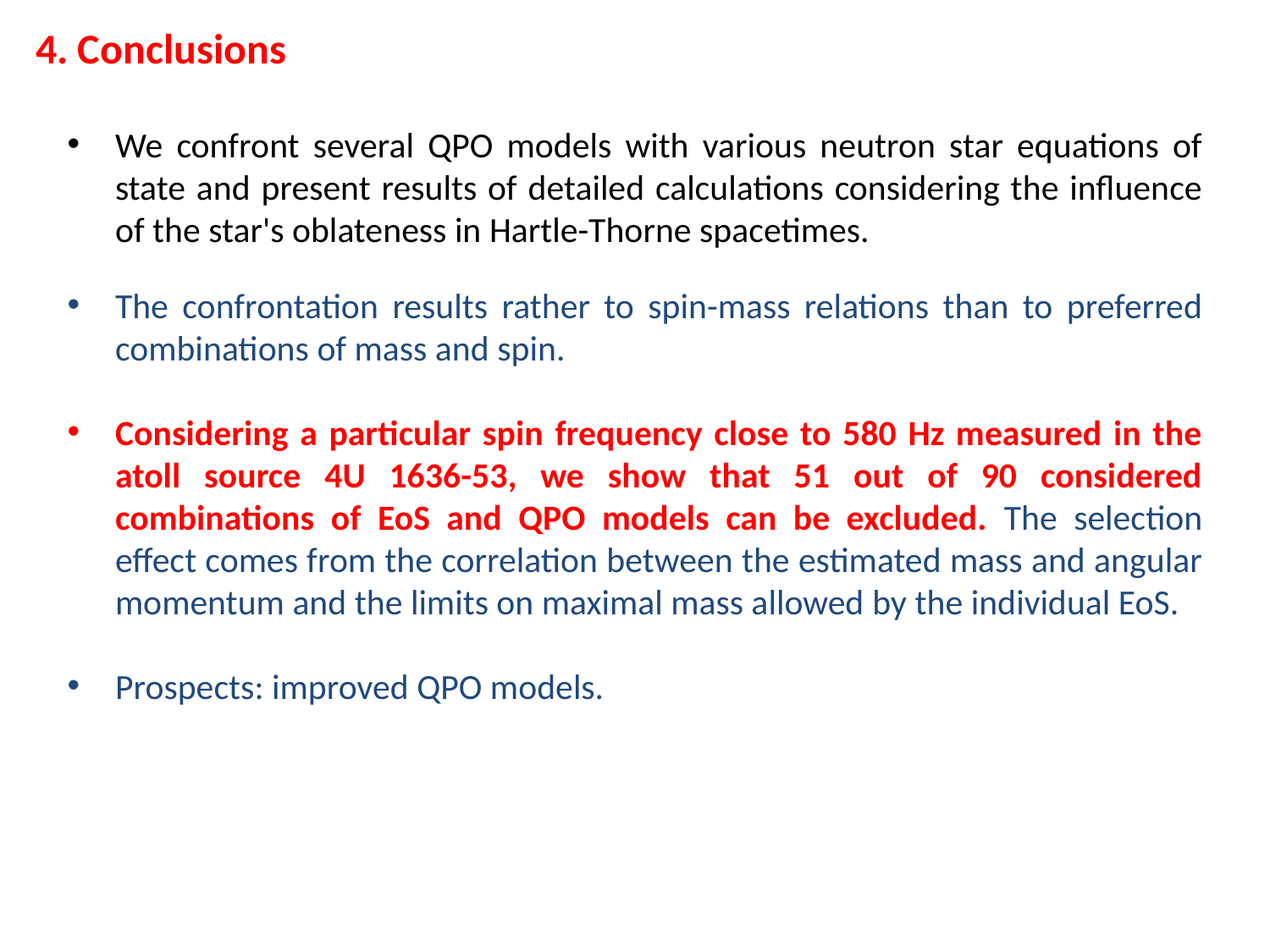

4. Conclusions
We confront several QPO models with various neutron star equations of state and present results of detailed calculations considering the influence of the star's oblateness in Hartle-Thorne spacetimes.

The confrontation results rather to spin-mass relations than to preferred combinations of mass and spin.

Considering a particular spin frequency close to 580 Hz measured in the atoll source 4U 1636-53, we show that 51 out of 90 considered combinations of EoS and QPO models can be excluded. The selection effect comes from the correlation between the estimated mass and angular momentum and the limits on maximal mass allowed by the individual EoS.

Prospects: improved QPO models.